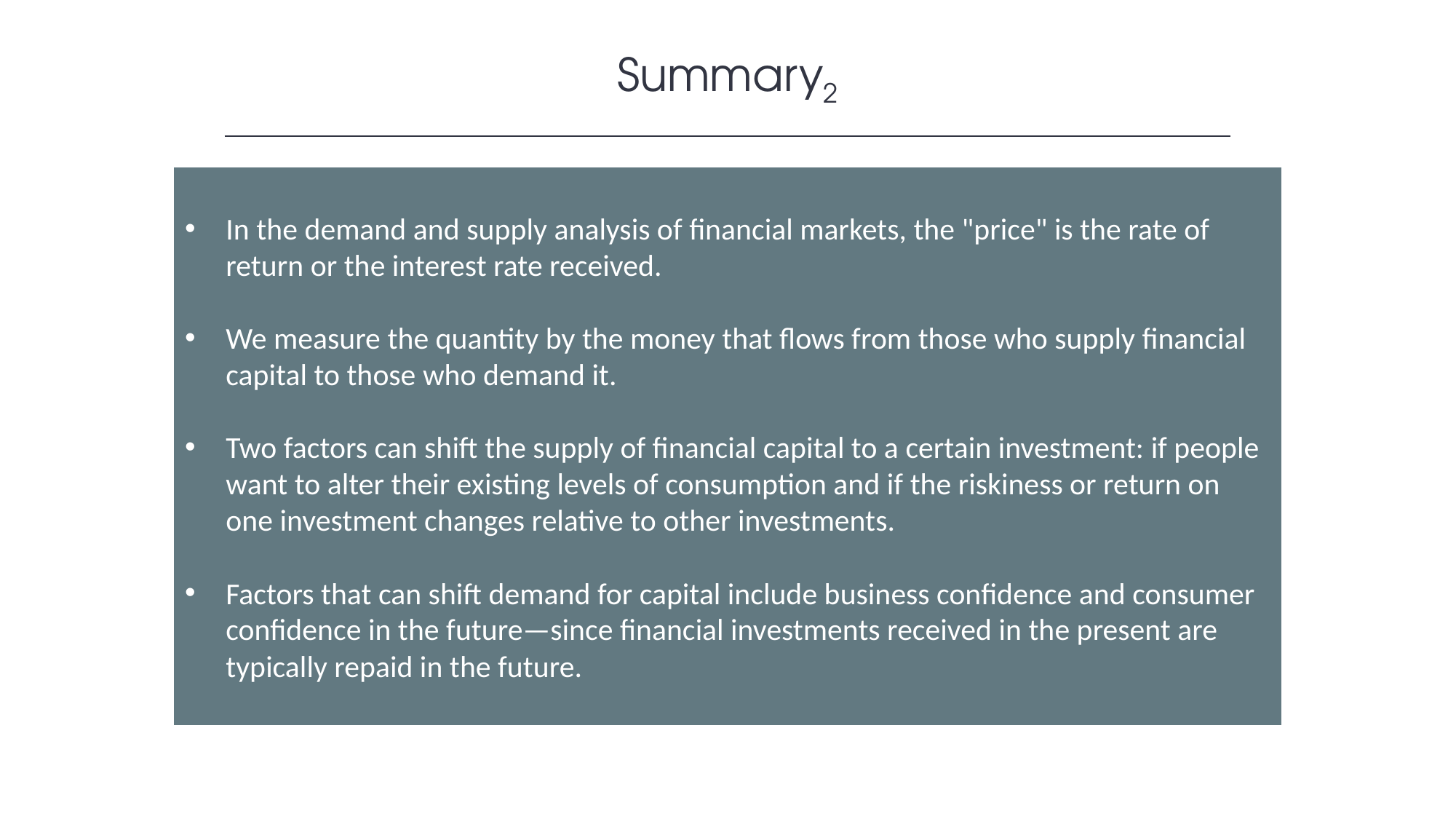

Summary2

In the demand and supply analysis of financial markets, the "price" is the rate of return or the interest rate received.

We measure the quantity by the money that flows from those who supply financial capital to those who demand it.

Two factors can shift the supply of financial capital to a certain investment: if people want to alter their existing levels of consumption and if the riskiness or return on one investment changes relative to other investments.

Factors that can shift demand for capital include business confidence and consumer confidence in the future—since financial investments received in the present are typically repaid in the future.